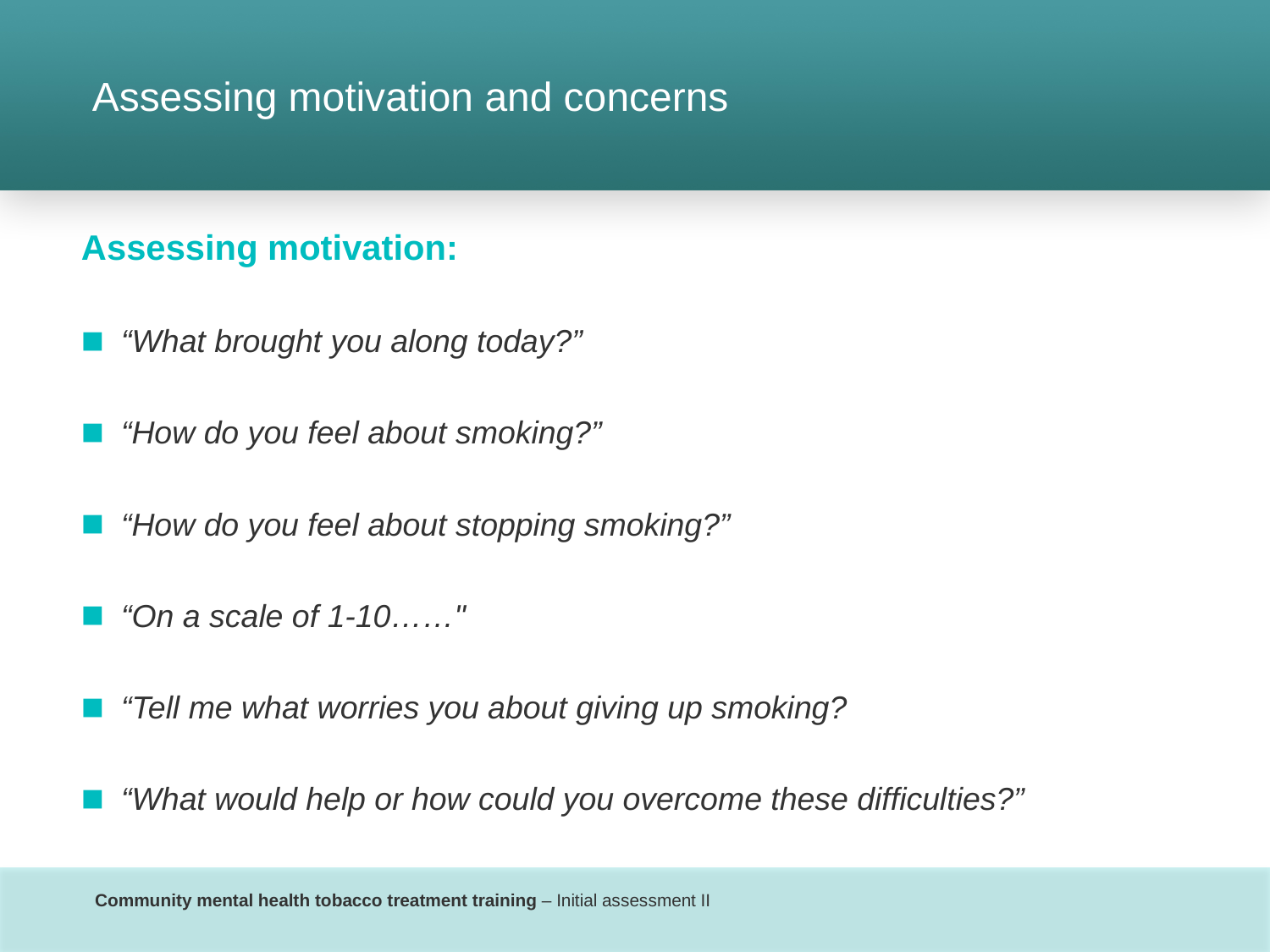

# Assessing motivation and concerns
Assessing motivation:
“What brought you along today?”
“How do you feel about smoking?”
“How do you feel about stopping smoking?”
“On a scale of 1-10……"
“Tell me what worries you about giving up smoking?
“What would help or how could you overcome these difficulties?”
Community mental health tobacco treatment training – Initial assessment II